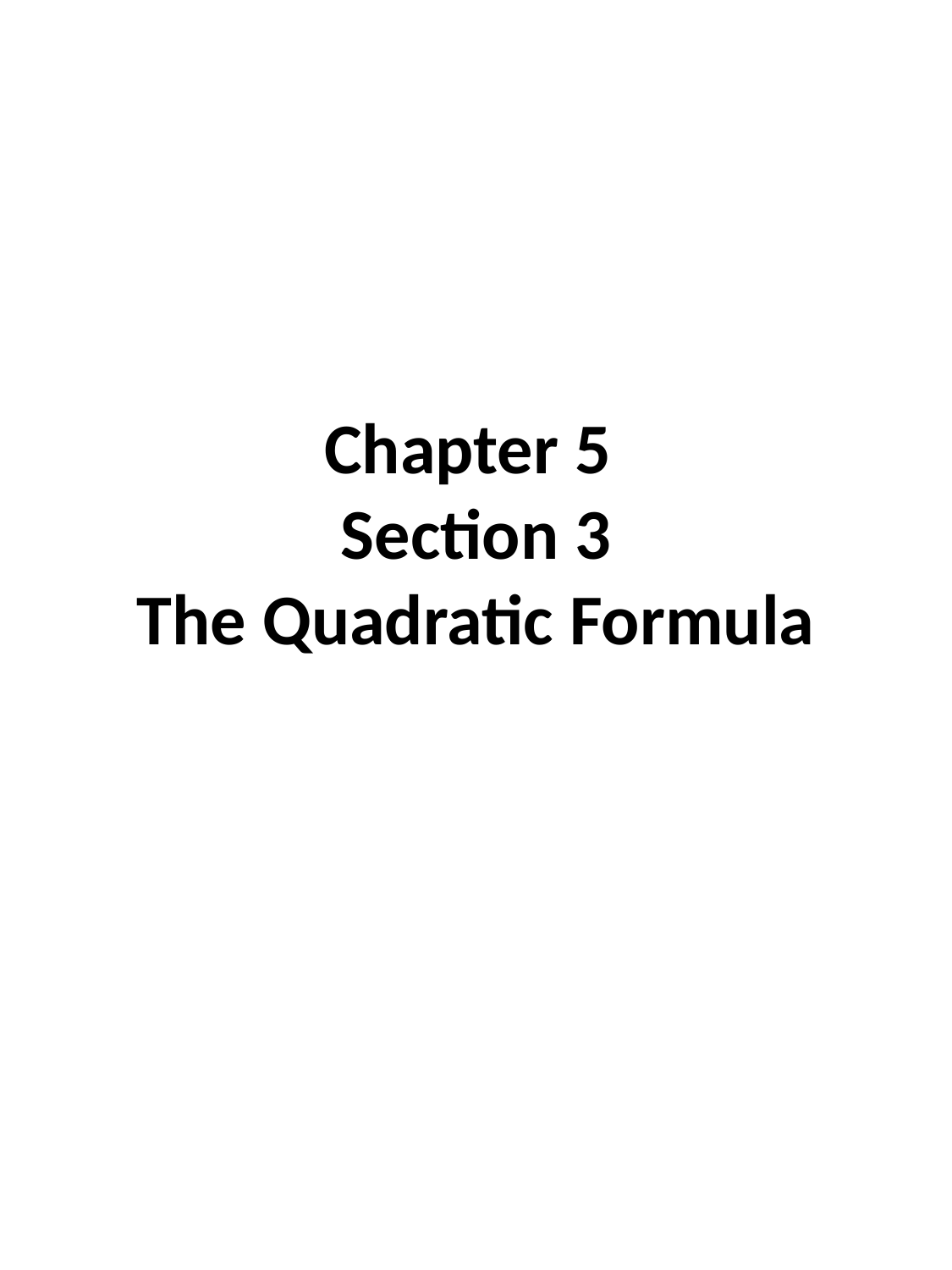

# Chapter 5 Section 3 The Quadratic Formula